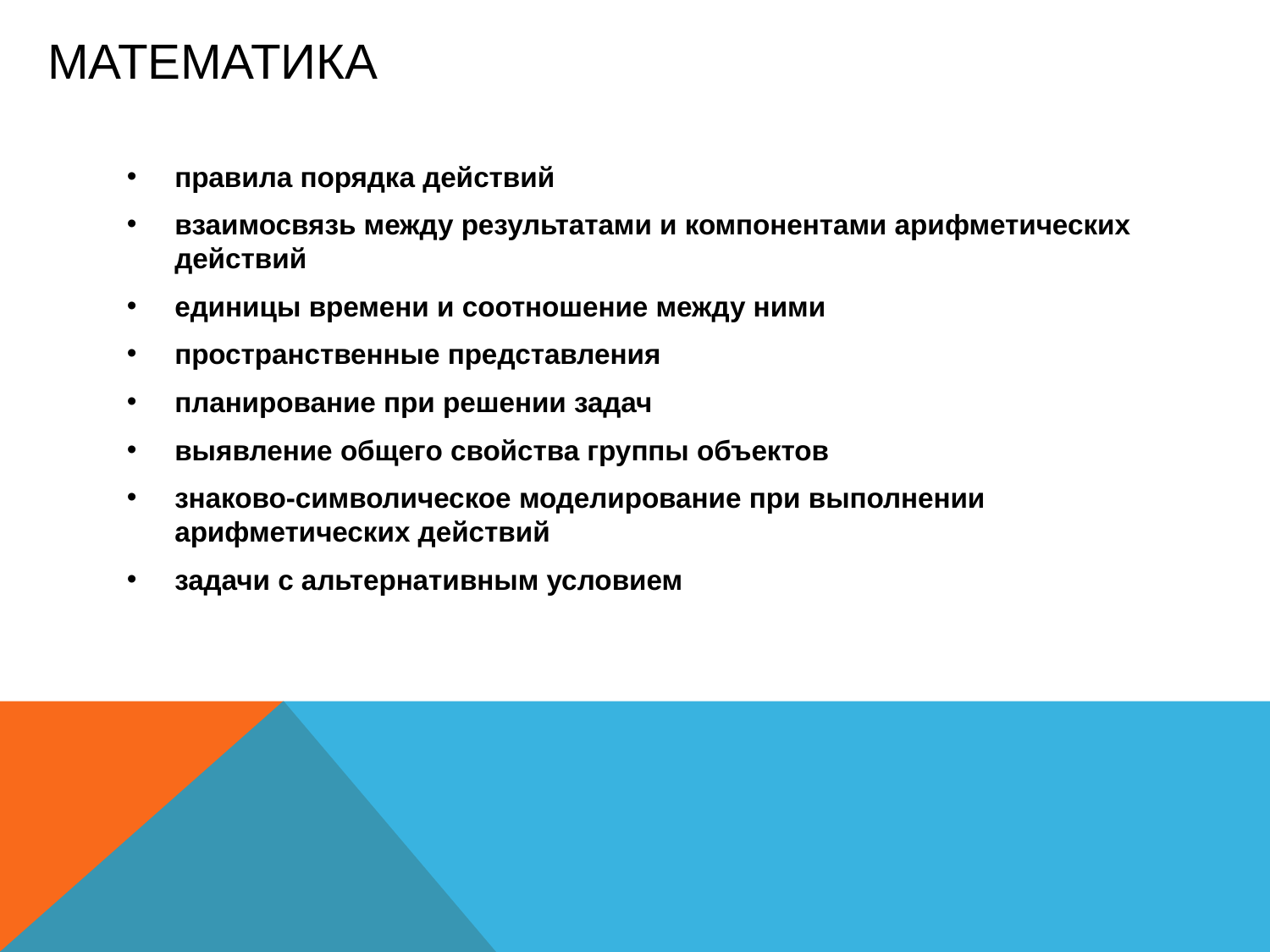

# МАТЕМАТИКА
правила порядка действий
взаимосвязь между результатами и компонентами арифметических действий
единицы времени и соотношение между ними
пространственные представления
планирование при решении задач
выявление общего свойства группы объектов
знаково-символическое моделирование при выполнении арифметических действий
задачи с альтернативным условием